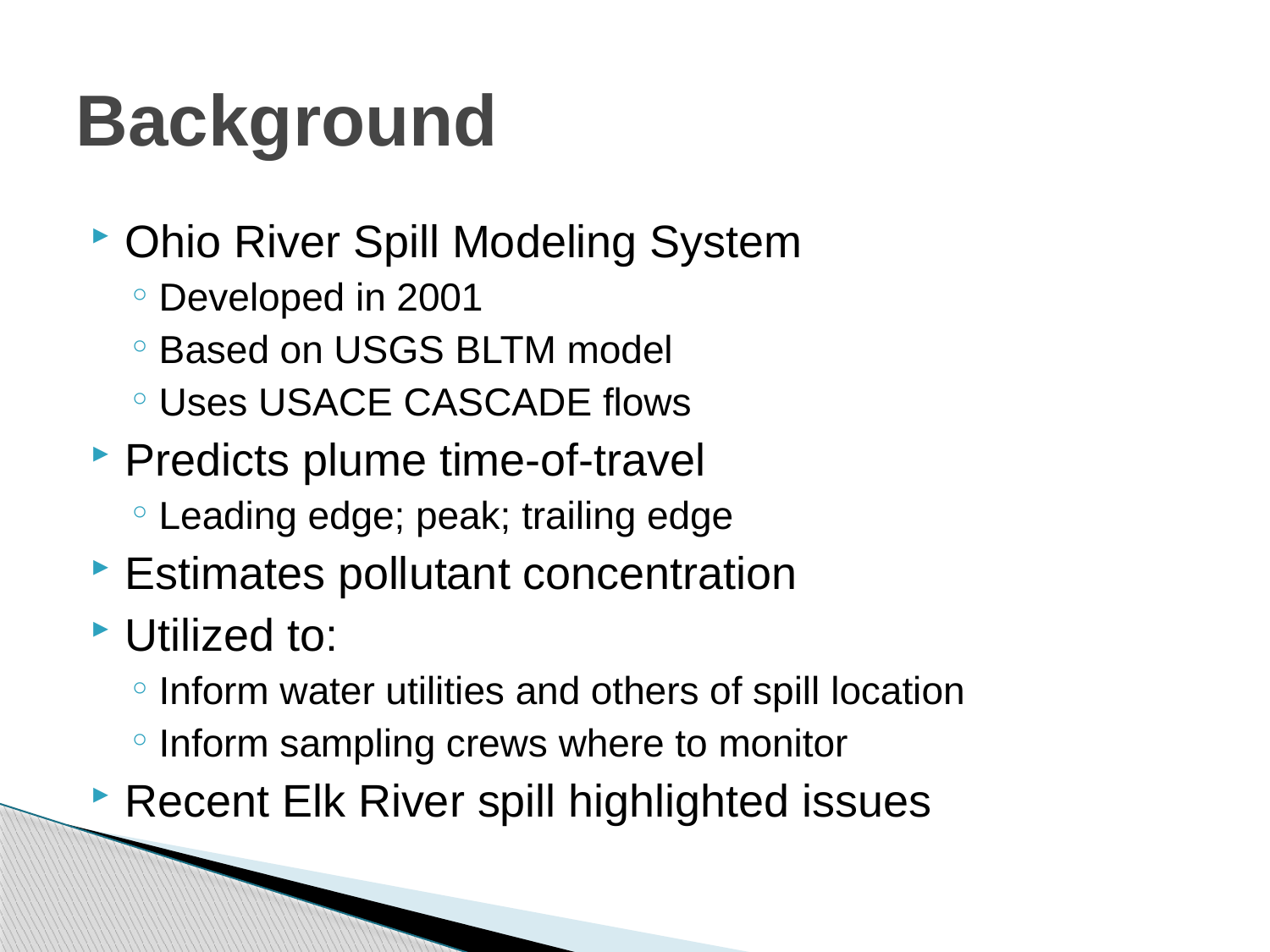

# Background
Ohio River Spill Modeling System
Developed in 2001
Based on USGS BLTM model
Uses USACE CASCADE flows
Predicts plume time-of-travel
Leading edge; peak; trailing edge
Estimates pollutant concentration
Utilized to:
Inform water utilities and others of spill location
Inform sampling crews where to monitor
Recent Elk River spill highlighted issues